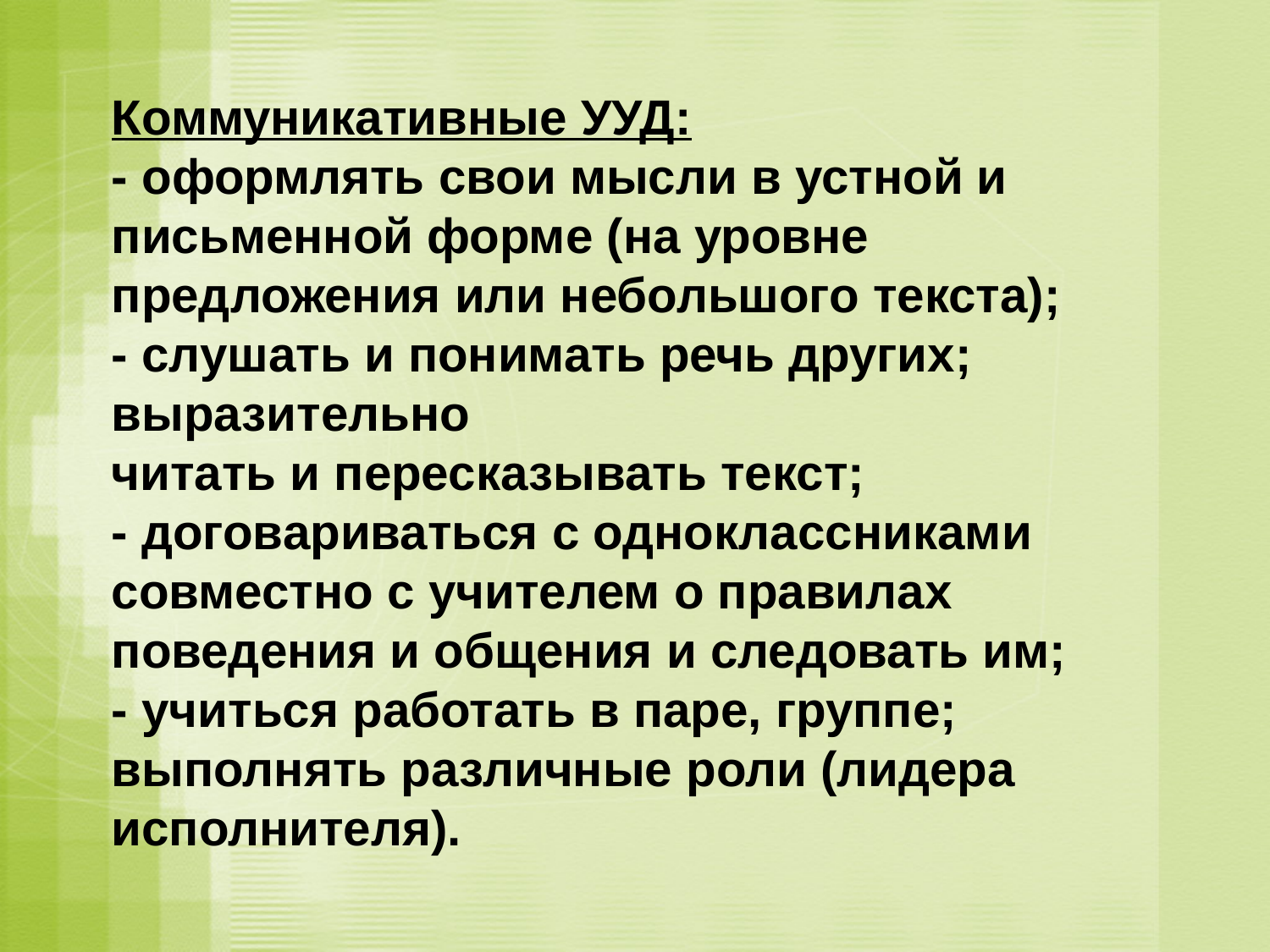

Коммуникативные УУД:
- оформлять свои мысли в устной и письменной форме (на уровне предложения или небольшого текста);
- слушать и понимать речь других;
выразительно читать и пересказывать текст;
- договариваться с одноклассниками совместно с учителем о правилах поведения и общения и следовать им;
- учиться работать в паре, группе; выполнять различные роли (лидера исполнителя).